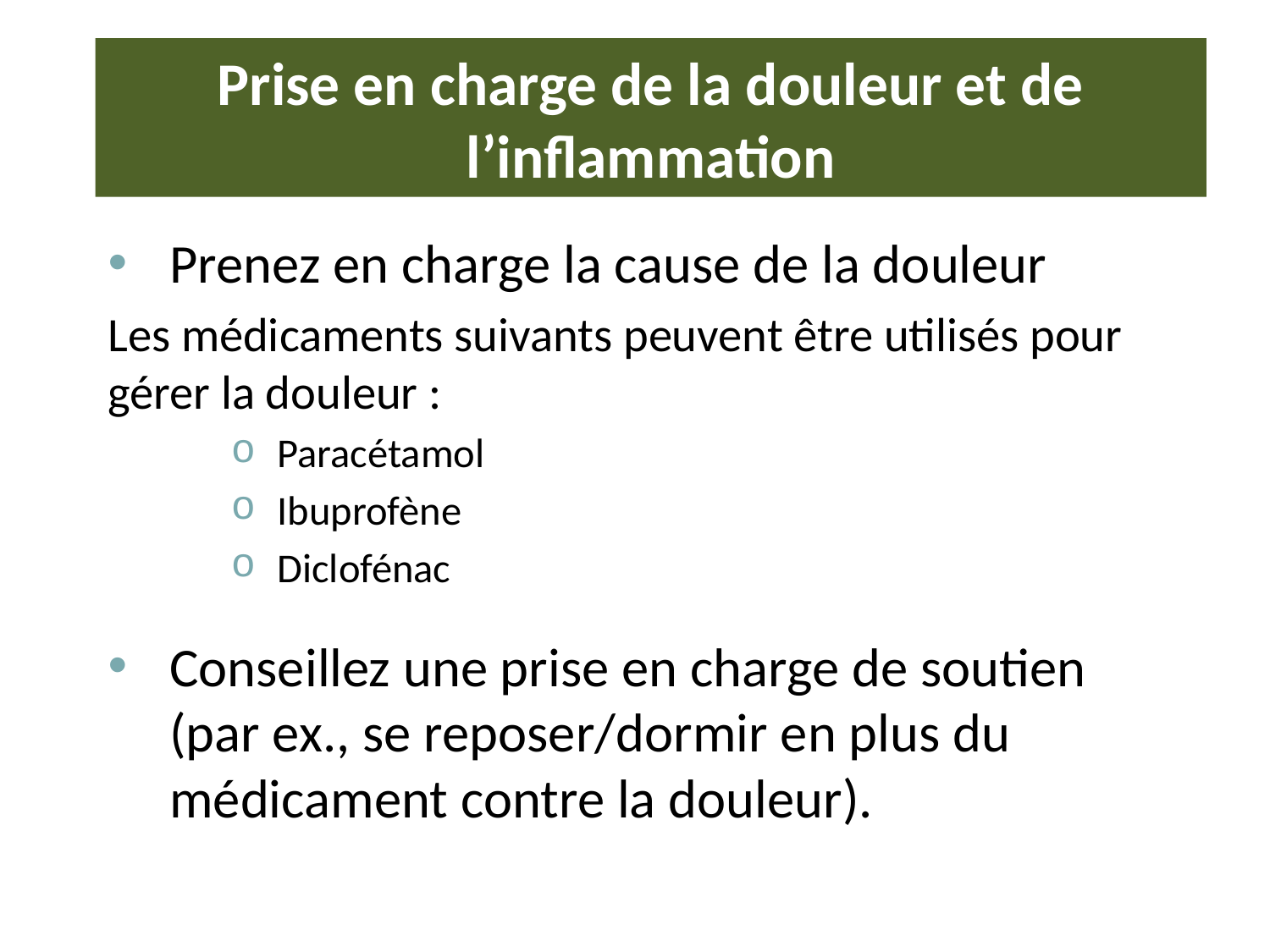

# Prise en charge de la douleur et de l’inflammation
Prenez en charge la cause de la douleur
Les médicaments suivants peuvent être utilisés pour gérer la douleur :
Paracétamol
Ibuprofène
Diclofénac
Conseillez une prise en charge de soutien (par ex., se reposer/dormir en plus du médicament contre la douleur).